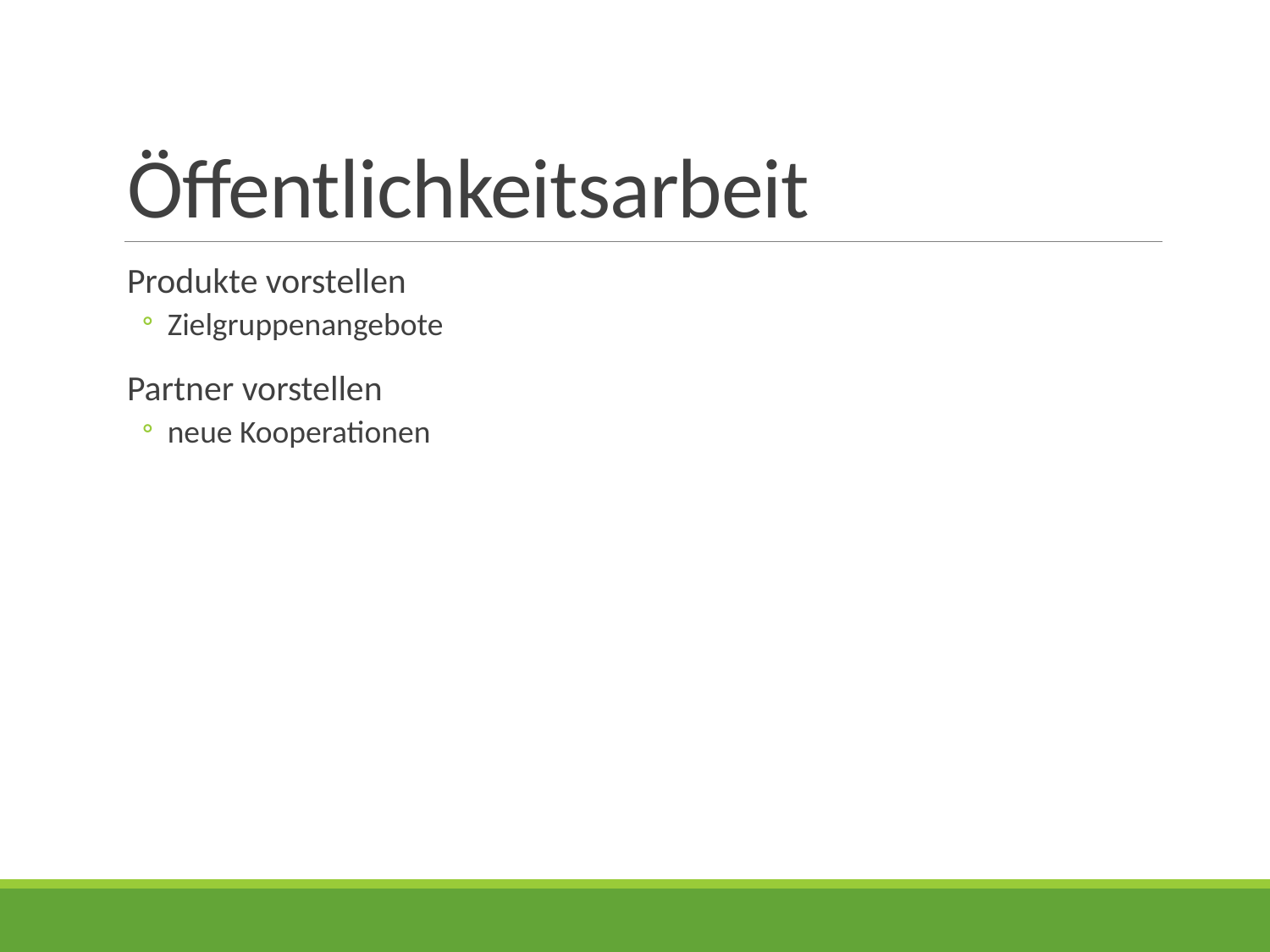

# Öffentlichkeitsarbeit
Produkte vorstellen
Zielgruppenangebote
Partner vorstellen
neue Kooperationen